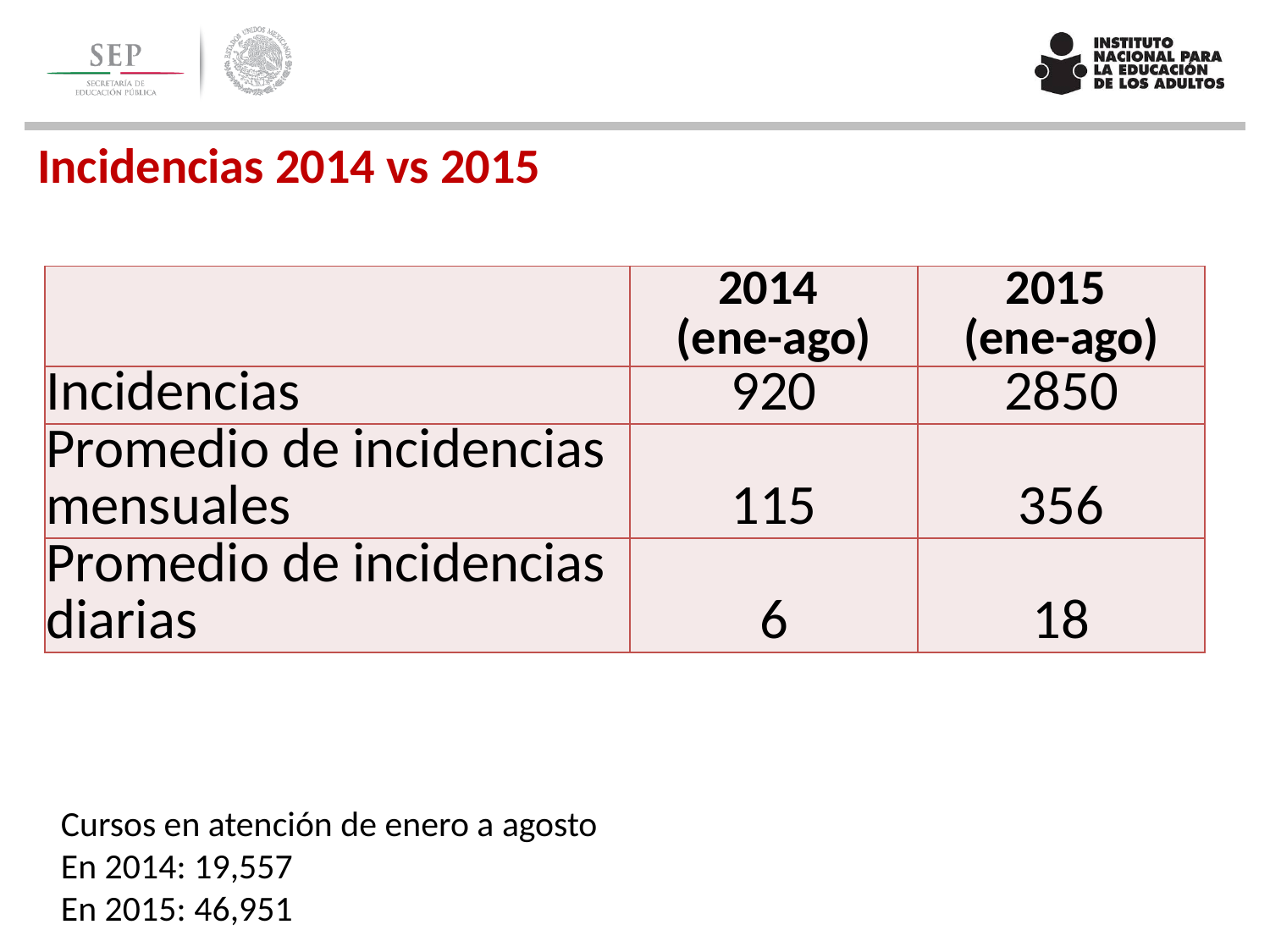

Incidencias 2014 vs 2015
|  | 2014 (ene-ago) | 2015 (ene-ago) |
| --- | --- | --- |
| Incidencias | 920 | 2850 |
| Promedio de incidencias mensuales | 115 | 356 |
| Promedio de incidencias diarias | 6 | 18 |
Cursos en atención de enero a agosto
En 2014: 19,557
En 2015: 46,951